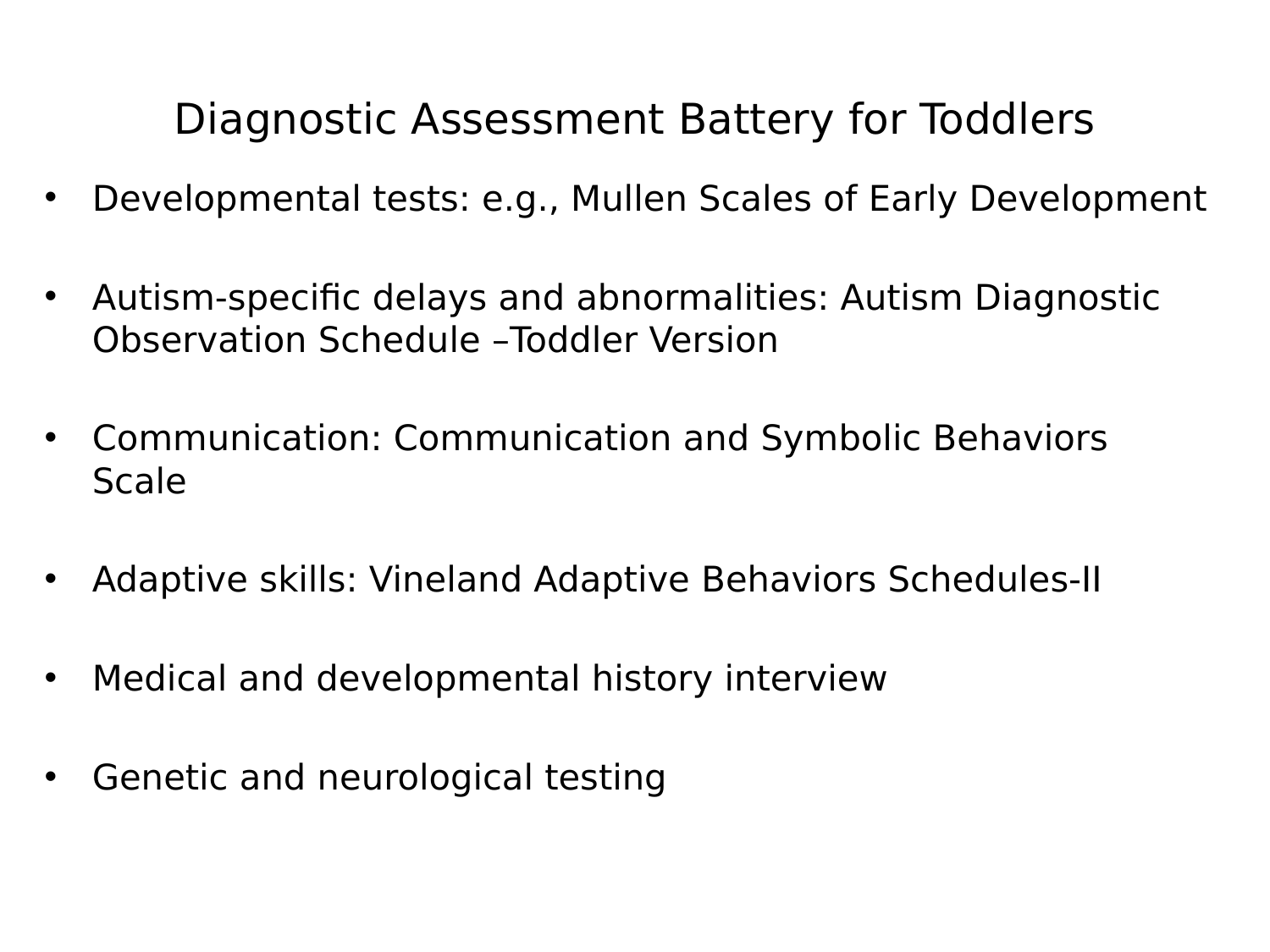

Diagnostic Assessment Battery for Toddlers
Developmental tests: e.g., Mullen Scales of Early Development

Autism-specific delays and abnormalities: Autism Diagnostic Observation Schedule –Toddler Version

Communication: Communication and Symbolic Behaviors Scale

Adaptive skills: Vineland Adaptive Behaviors Schedules-II

Medical and developmental history interview

Genetic and neurological testing